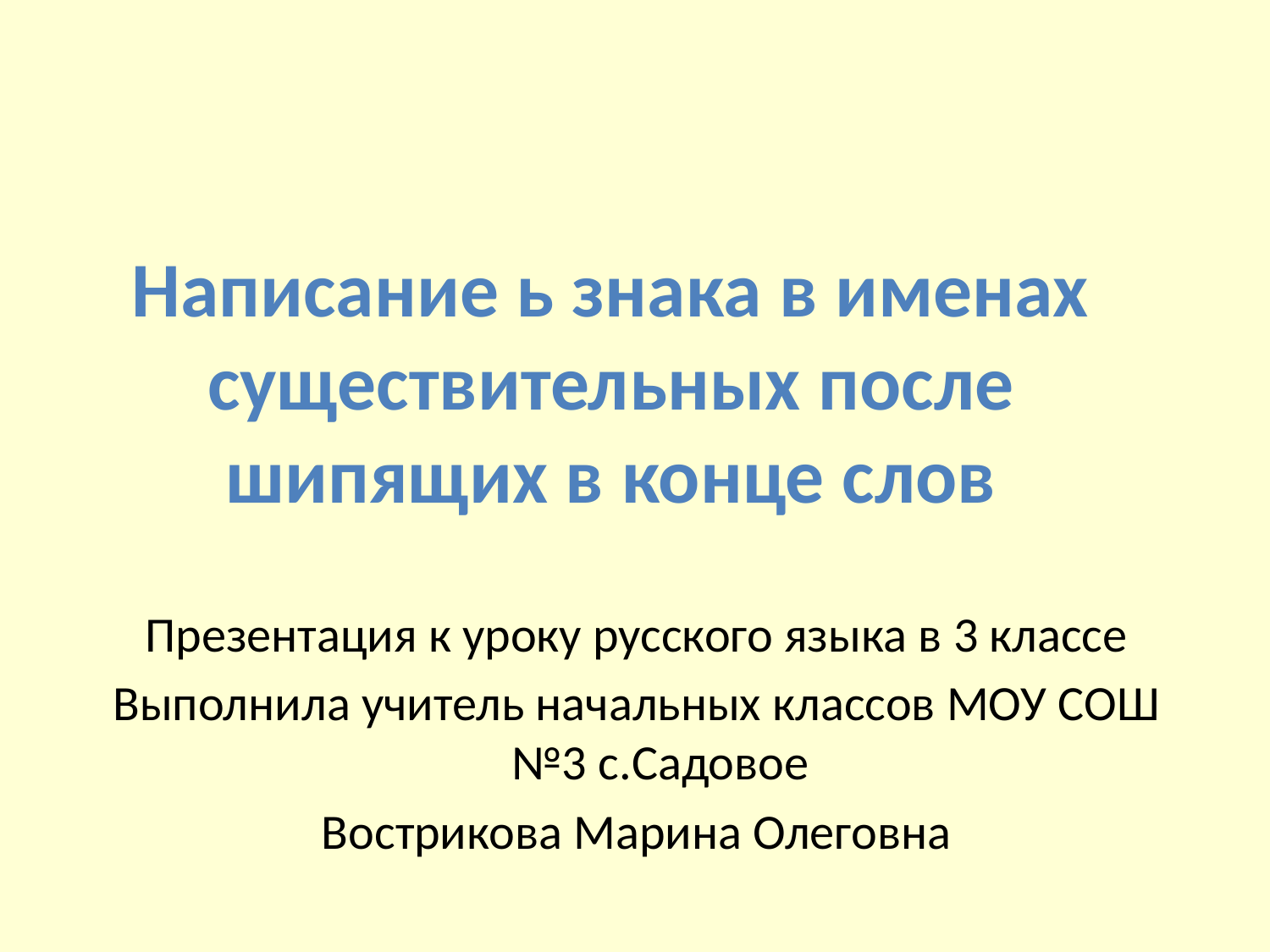

# Написание ь знака в именах существительных после шипящих в конце слов
Презентация к уроку русского языка в 3 классе
Выполнила учитель начальных классов МОУ СОШ №3 с.Садовое
Вострикова Марина Олеговна